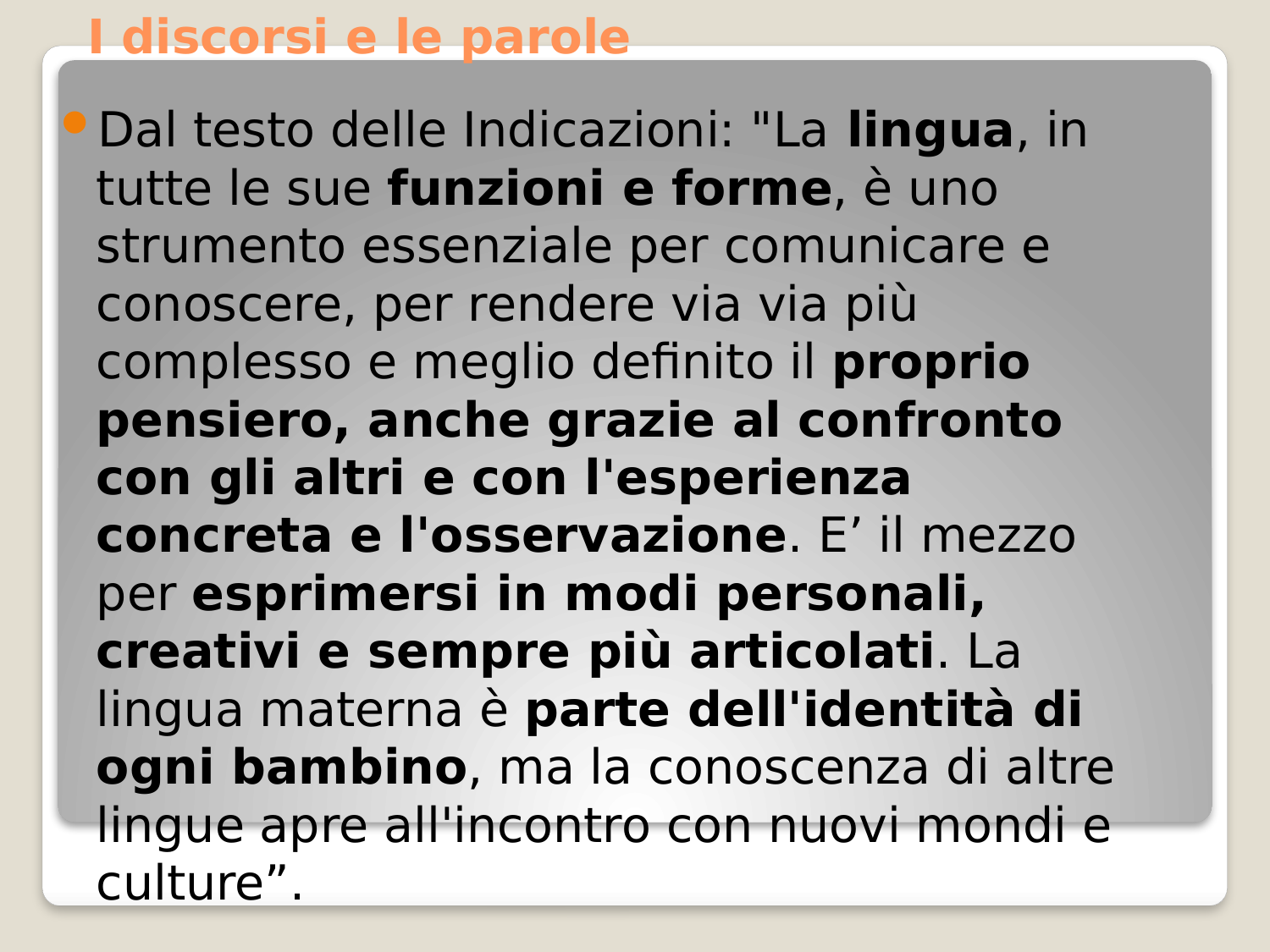

# I discorsi e le parole
Dal testo delle Indicazioni: "La lingua, in tutte le sue funzioni e forme, è uno strumento essenziale per comunicare e conoscere, per rendere via via più complesso e meglio definito il proprio pensiero, anche grazie al confronto con gli altri e con l'esperienza concreta e l'osservazione. E’ il mezzo per esprimersi in modi personali, creativi e sempre più articolati. La lingua materna è parte dell'identità di ogni bambino, ma la conoscenza di altre lingue apre all'incontro con nuovi mondi e culture”.